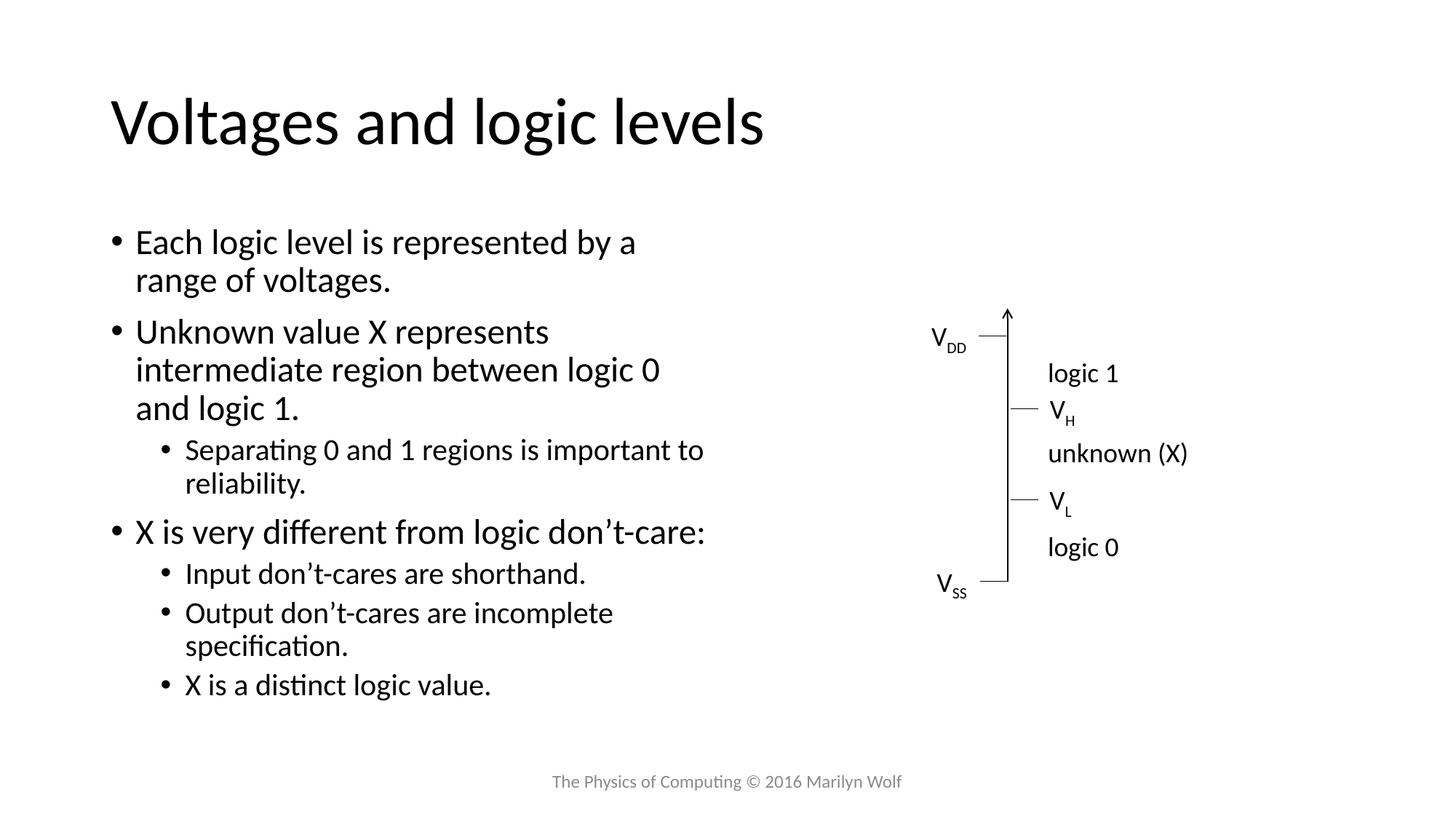

# Voltages and logic levels
Each logic level is represented by a range of voltages.
Unknown value X represents intermediate region between logic 0 and logic 1.
Separating 0 and 1 regions is important to reliability.
X is very different from logic don’t-care:
Input don’t-cares are shorthand.
Output don’t-cares are incomplete specification.
X is a distinct logic value.
VDD
logic 1
VH
unknown (X)
VL
logic 0
VSS
The Physics of Computing © 2016 Marilyn Wolf